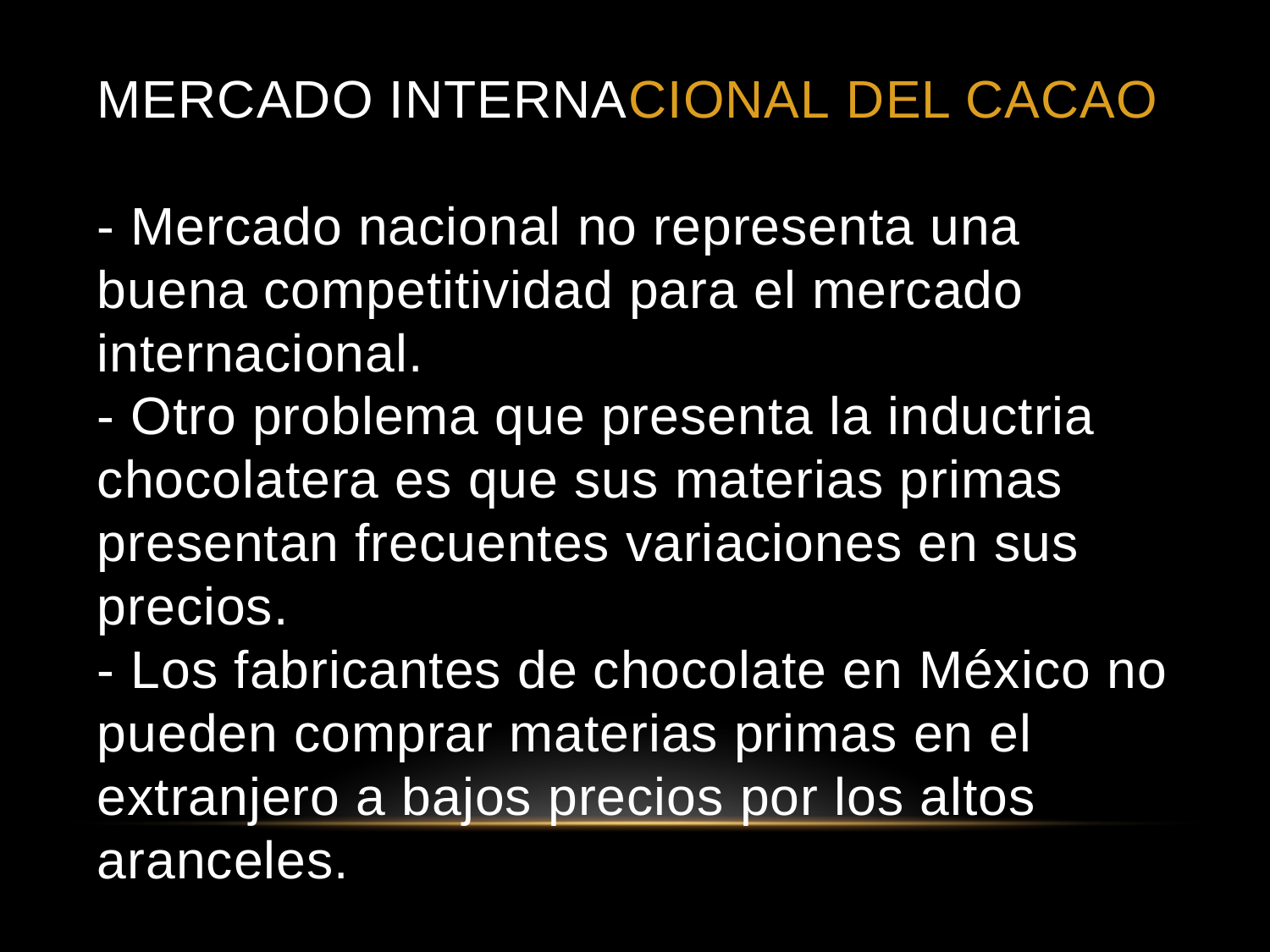

# MERCADO INTERNACIONAL DEL CACAO - Mercado nacional no representa una buena competitividad para el mercado internacional. - Otro problema que presenta la inductria chocolatera es que sus materias primas presentan frecuentes variaciones en sus precios. - Los fabricantes de chocolate en México no pueden comprar materias primas en el extranjero a bajos precios por los altos aranceles.